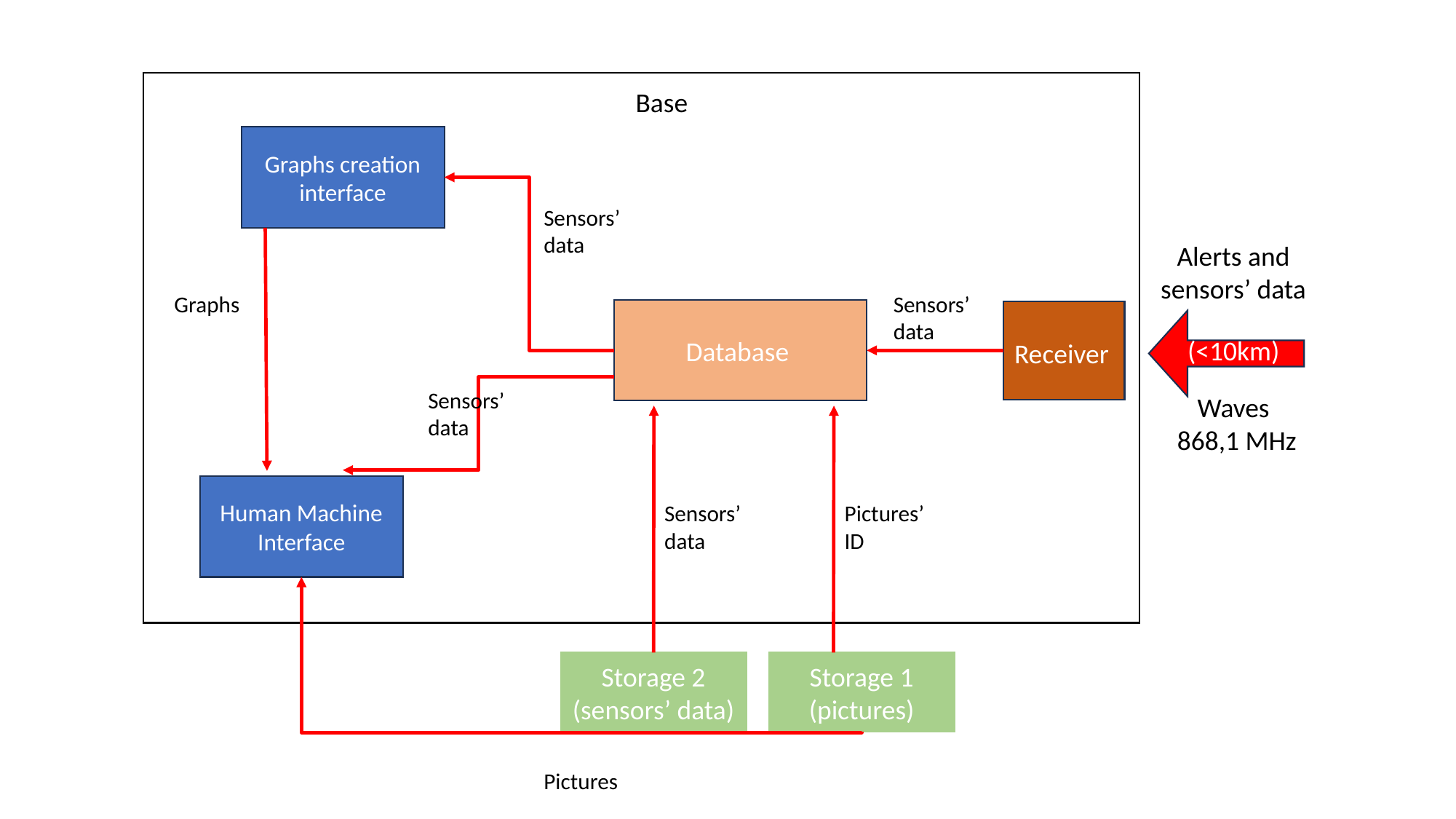

Base
Graphs creation interface
Sensors’
data
Alerts and sensors’ data
Sensors’
data
Graphs
Database
Receiver

(<10km)
Sensors’
data
Waves
 868,1 MHz
Human Machine Interface
Sensors’
data
Pictures’ ID
Storage 2
(sensors’ data)
Storage 1
(pictures)
Pictures